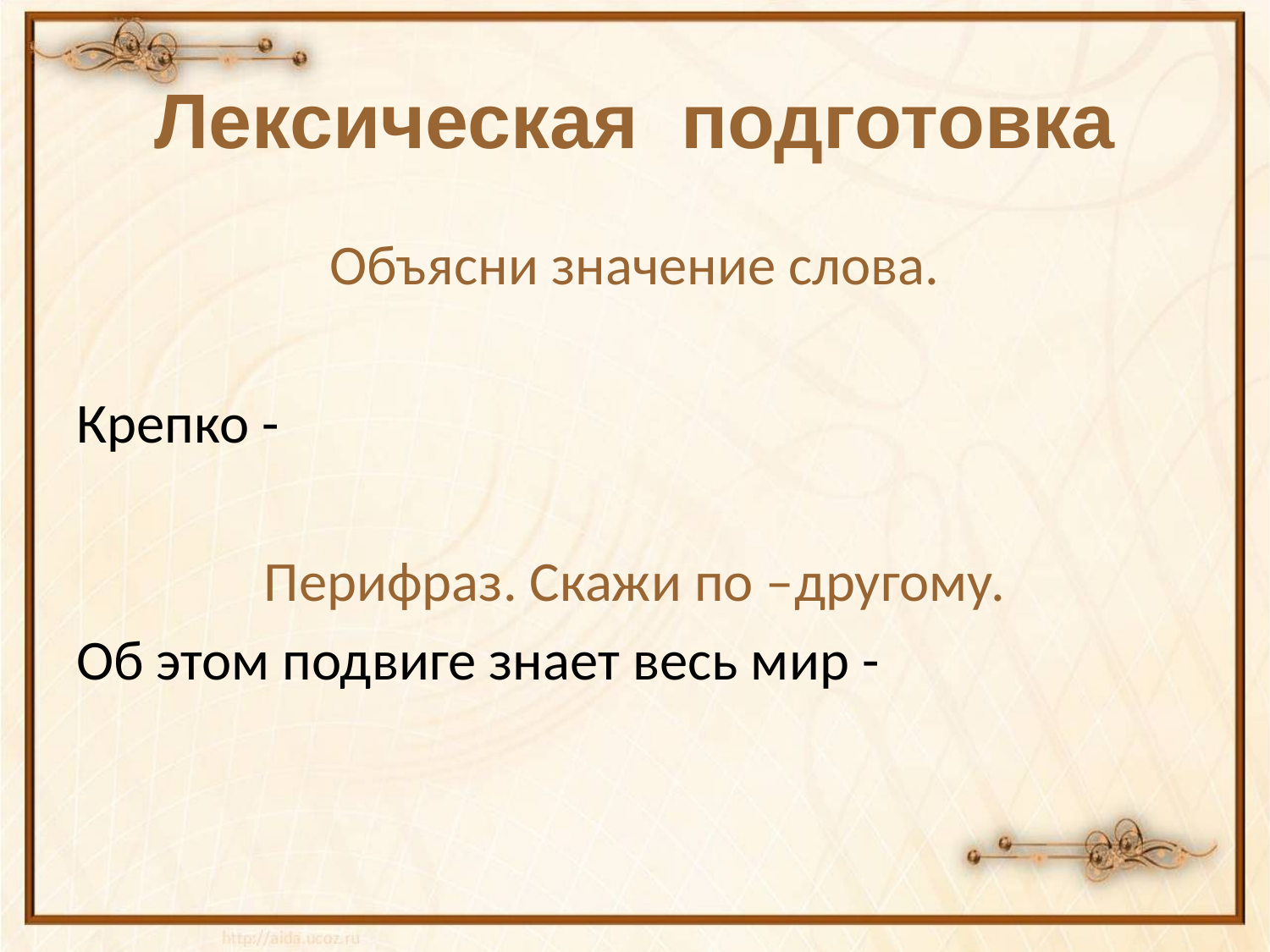

# Лексическая  подготовка
Объясни значение слова.

Крепко -

Перифраз. Скажи по –другому.
Об этом подвиге знает весь мир -